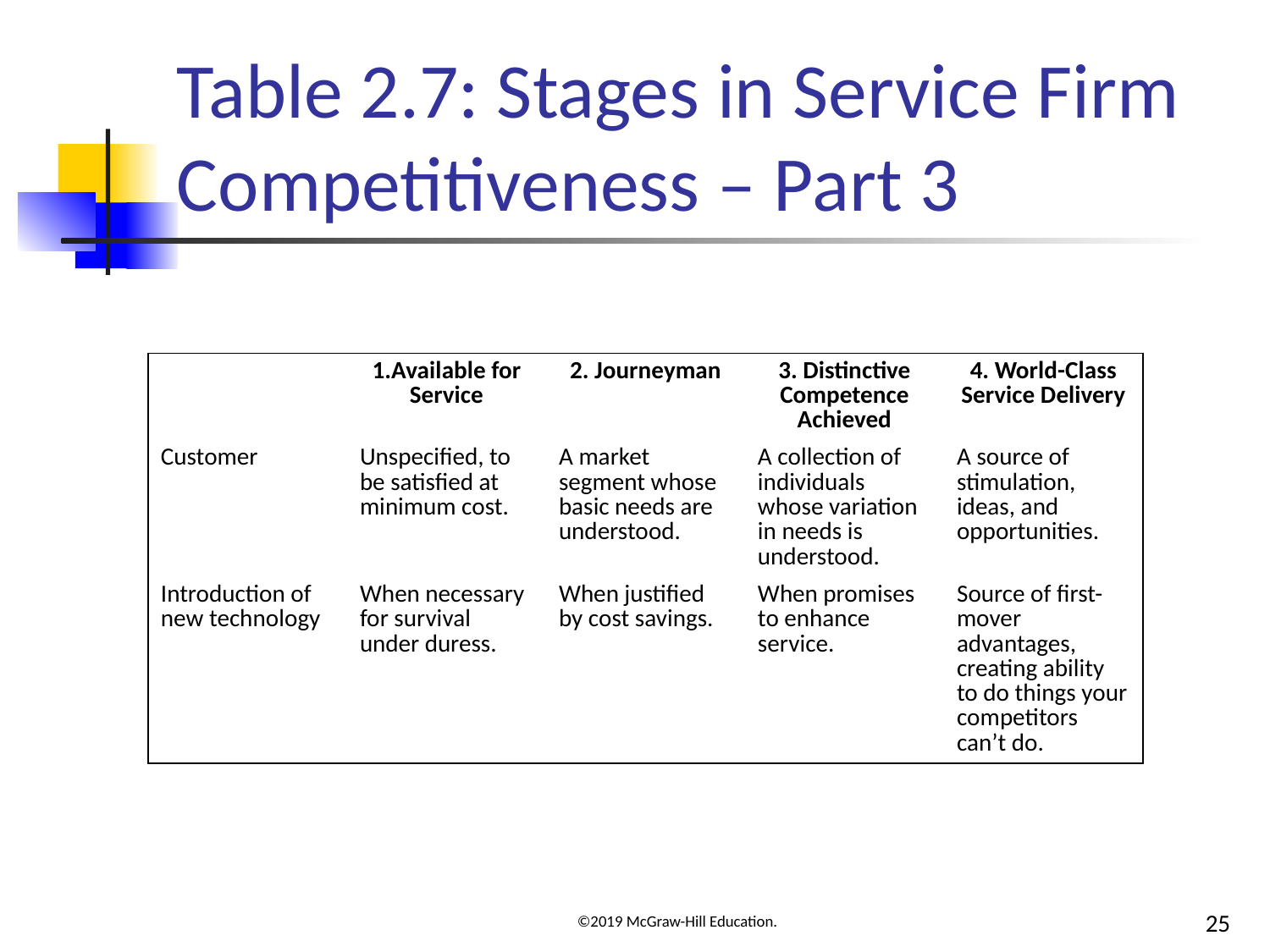

# Table 2.7: Stages in Service Firm Competitiveness – Part 3
| BLANK | 1.Available for Service | 2. Journeyman | 3. Distinctive Competence Achieved | 4. World-Class Service Delivery |
| --- | --- | --- | --- | --- |
| Customer | Unspecified, to be satisfied at minimum cost. | A market segment whose basic needs are understood. | A collection of individuals whose variation in needs is understood. | A source of stimulation, ideas, and opportunities. |
| Introduction of new technology | When necessary for survival under duress. | When justified by cost savings. | When promises to enhance service. | Source of first-mover advantages, creating ability to do things your competitors can’t do. |